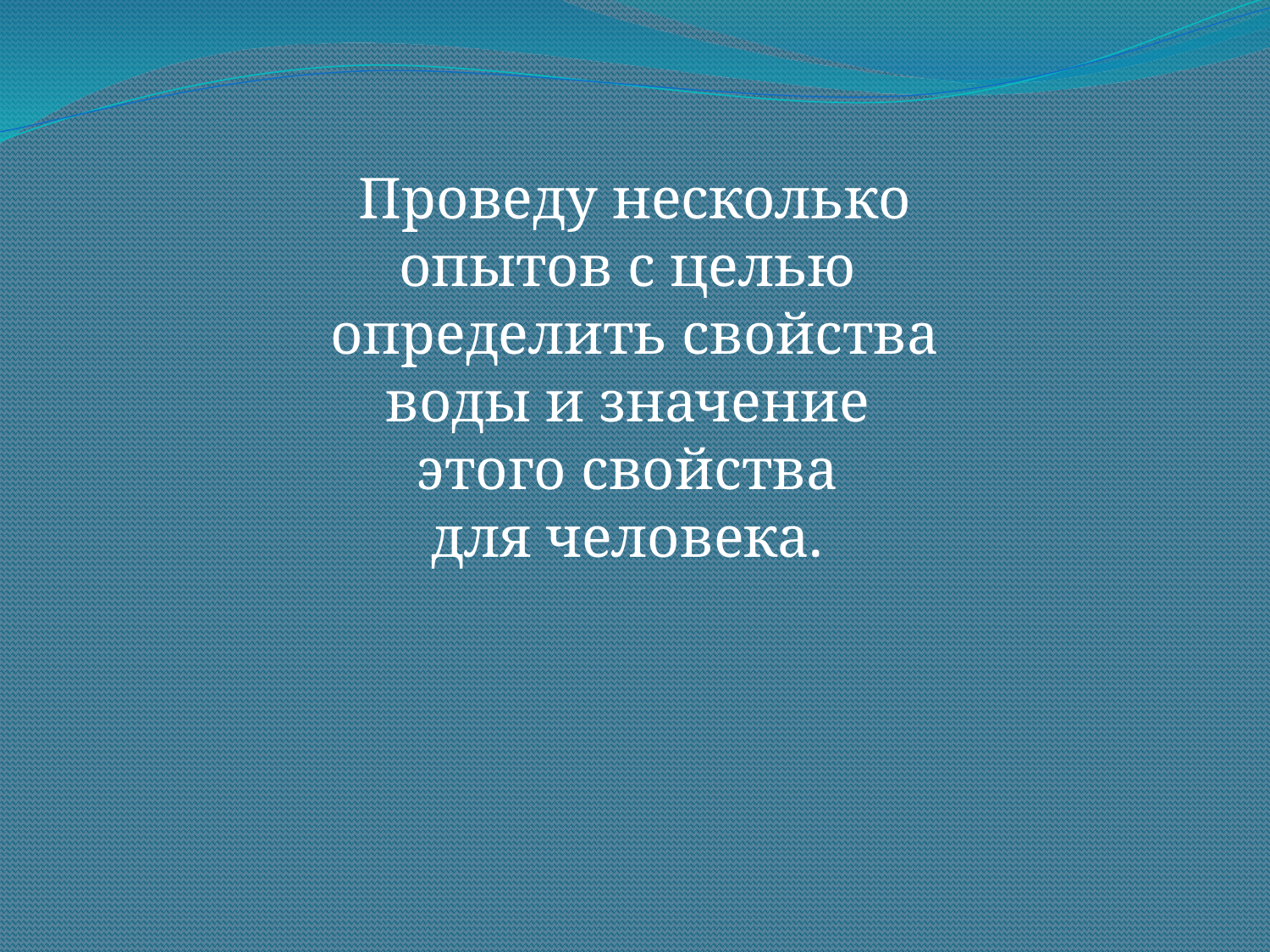

Проведу несколько опытов c целью
определить свойства воды и значение
этого свойства
для человека.